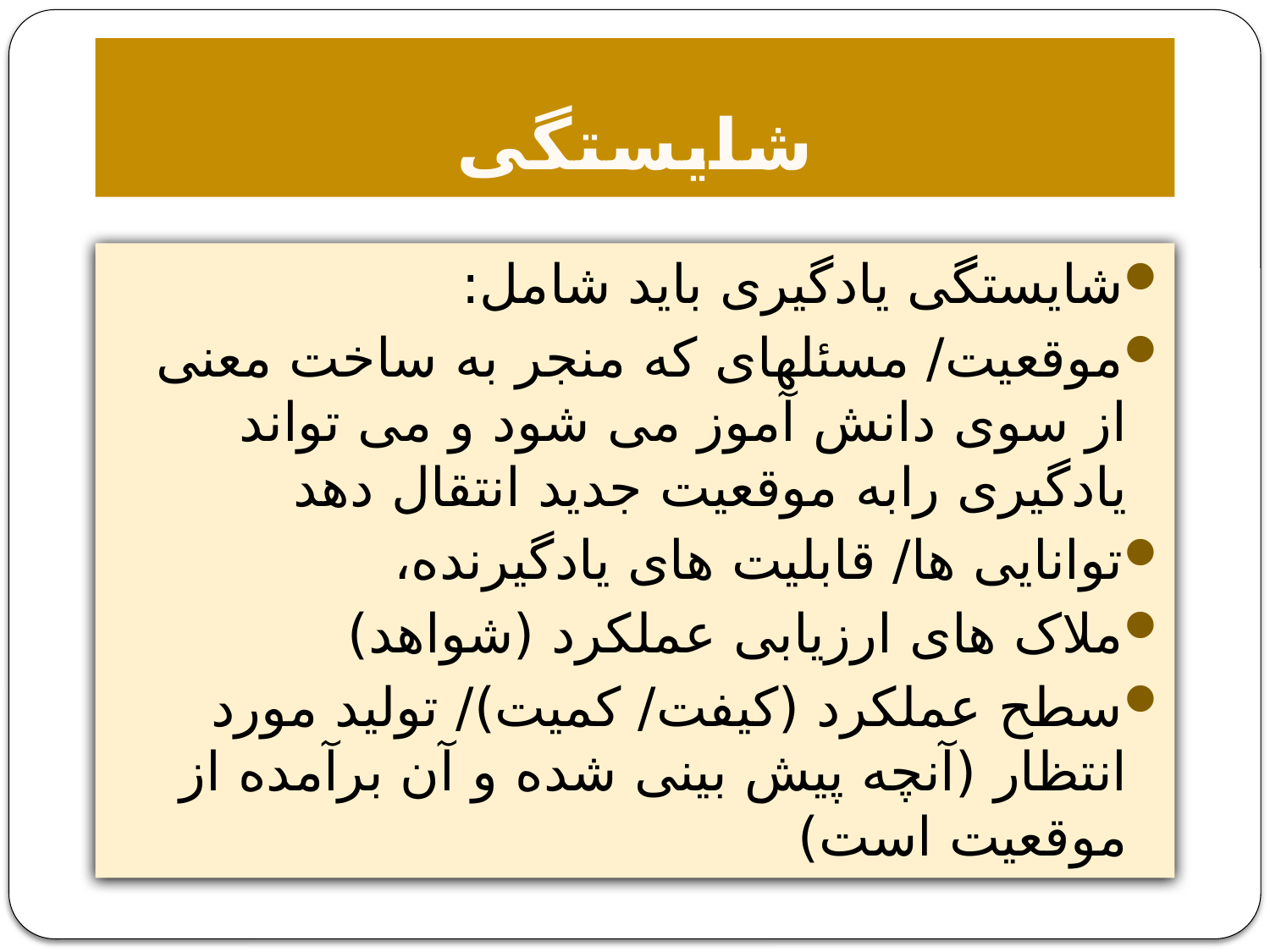

# شایستگی
شایستگی یادگیری باید شامل:
موقعیت/ مسئله‏ای که منجر به ساخت معنی  از سوی دانش آموز می شود و می تواند یادگیری رابه موقعیت جدید انتقال دهد
توانایی ها/ قابلیت های یادگیرنده،
ملاک های ارزیابی عملکرد (شواهد)
سطح عملکرد (کیفت/ کمیت)/ تولید مورد انتظار (آنچه پیش بینی شده و آن برآمده از موقعیت است)